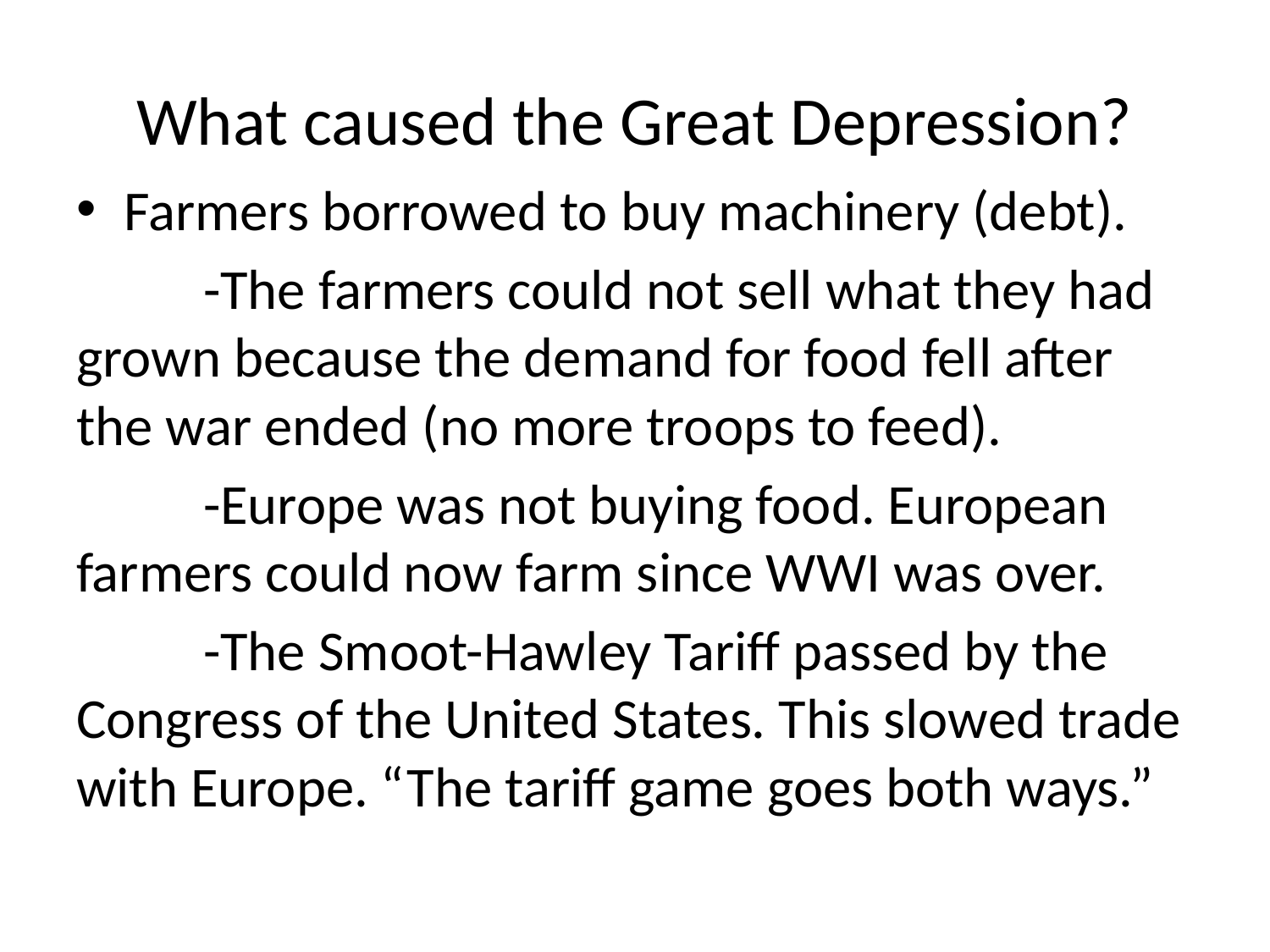

# What caused the Great Depression?
Farmers borrowed to buy machinery (debt).
	-The farmers could not sell what they had grown because the demand for food fell after the war ended (no more troops to feed).
	-Europe was not buying food. European farmers could now farm since WWI was over.
	-The Smoot-Hawley Tariff passed by the Congress of the United States. This slowed trade with Europe. “The tariff game goes both ways.”